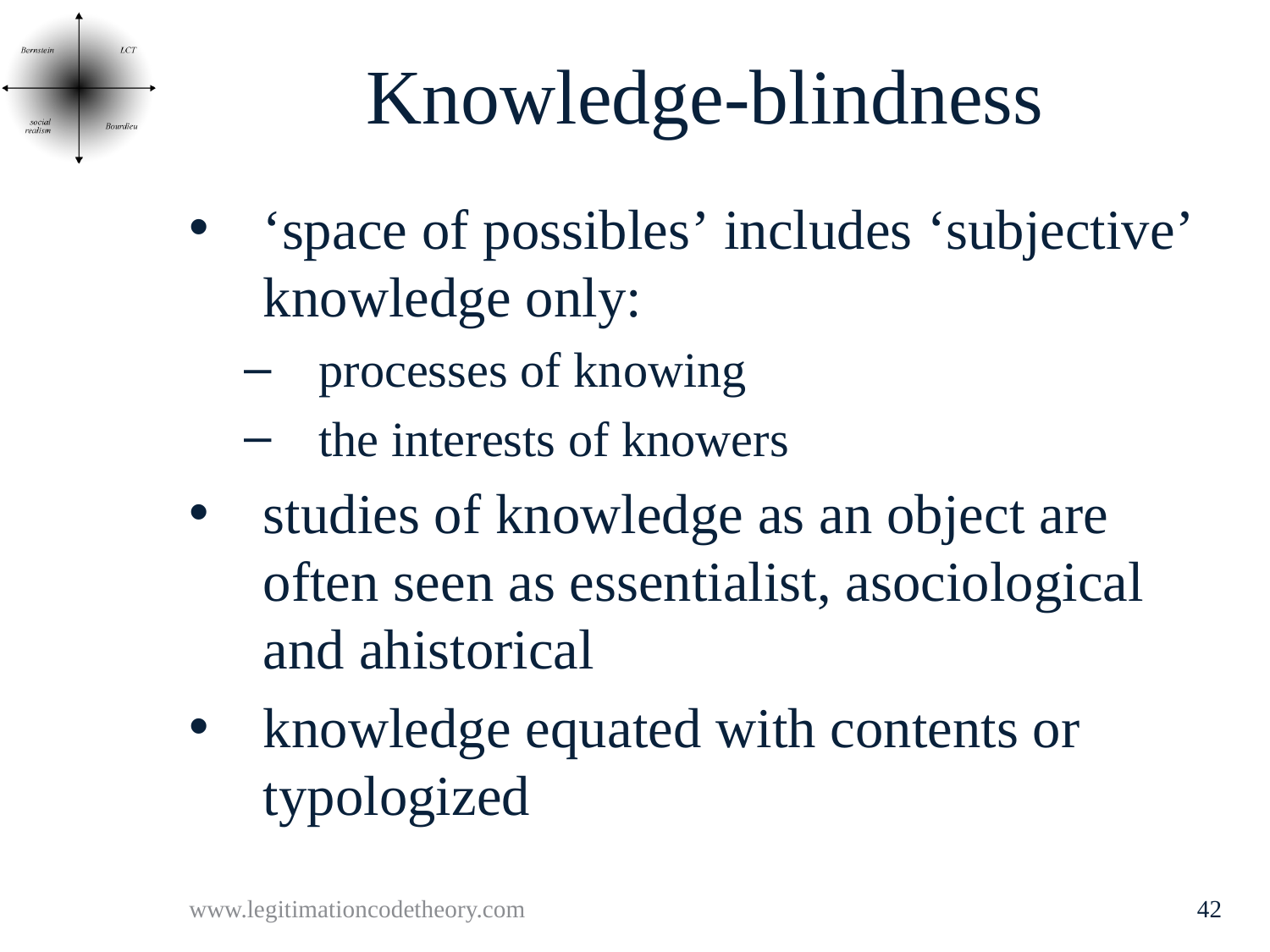

# Knowledge-blindness

‘space of possibles’ includes ‘subjective’ knowledge only:
processes of knowing
the interests of knowers
studies of knowledge as an object are often seen as essentialist, asociological and ahistorical
knowledge equated with contents or typologized
www.legitimationcodetheory.com
42